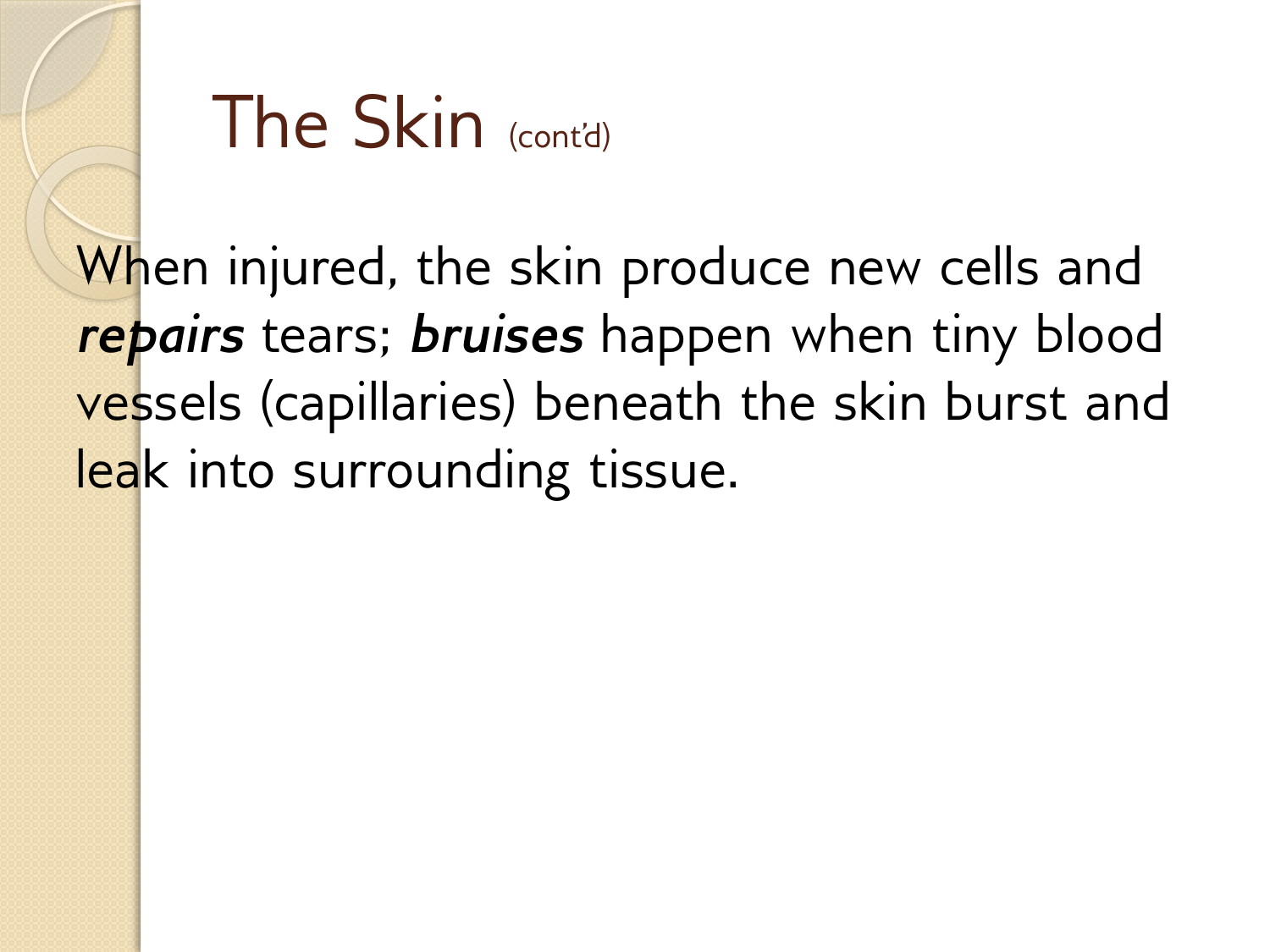

# The Skin (cont’d)
When injured, the skin produce new cells and repairs tears; bruises happen when tiny blood vessels (capillaries) beneath the skin burst and leak into surrounding tissue.